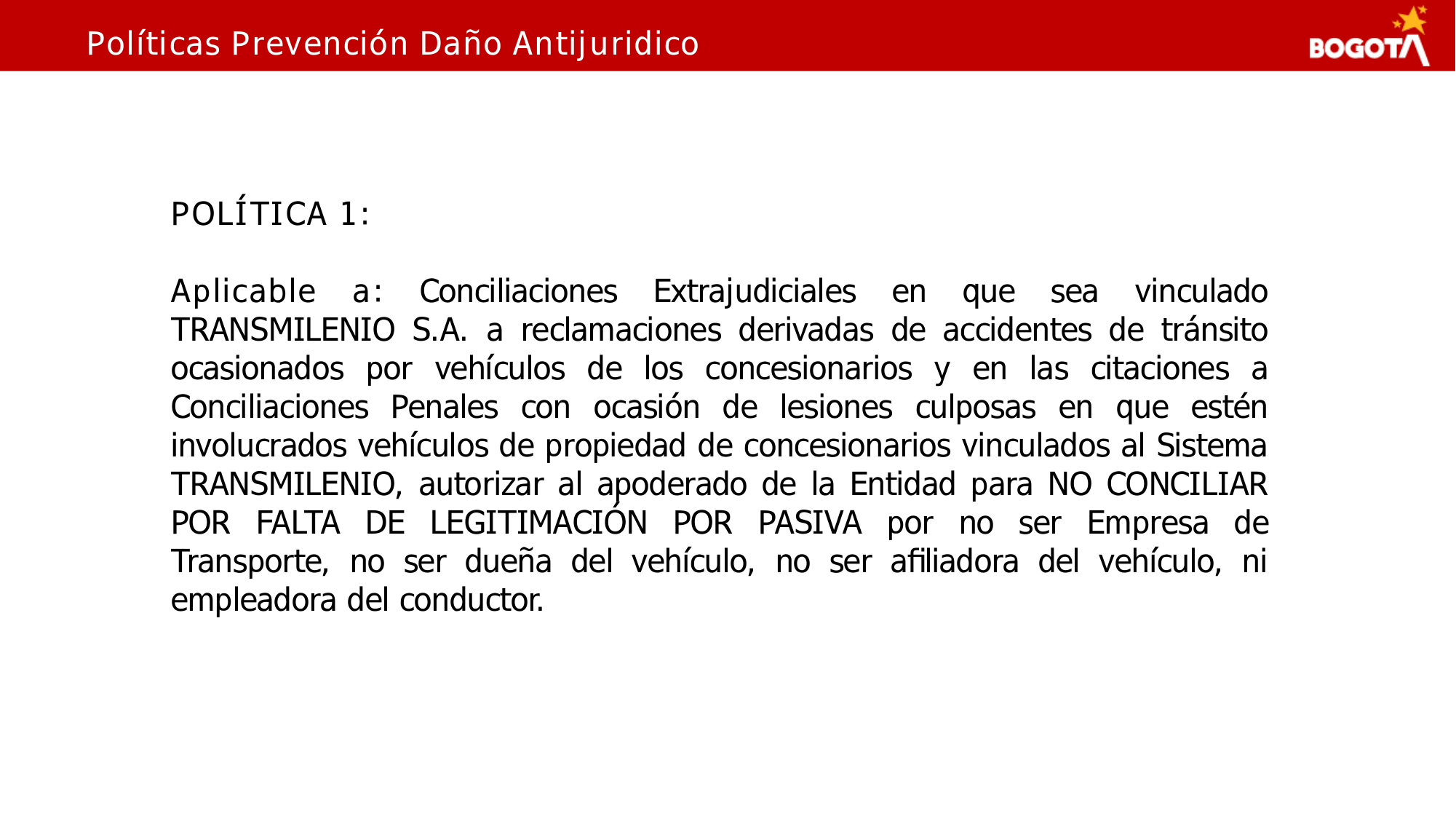

Políticas Prevención Daño Antijuridico
POLÍTICA 1:

Aplicable a: Conciliaciones Extrajudiciales en que sea vinculado TRANSMILENIO S.A. a reclamaciones derivadas de accidentes de tránsito ocasionados por vehículos de los concesionarios y en las citaciones a Conciliaciones Penales con ocasión de lesiones culposas en que estén involucrados vehículos de propiedad de concesionarios vinculados al Sistema TRANSMILENIO, autorizar al apoderado de la Entidad para NO CONCILIAR POR FALTA DE LEGITIMACIÓN POR PASIVA por no ser Empresa de Transporte, no ser dueña del vehículo, no ser afiliadora del vehículo, ni empleadora del conductor.